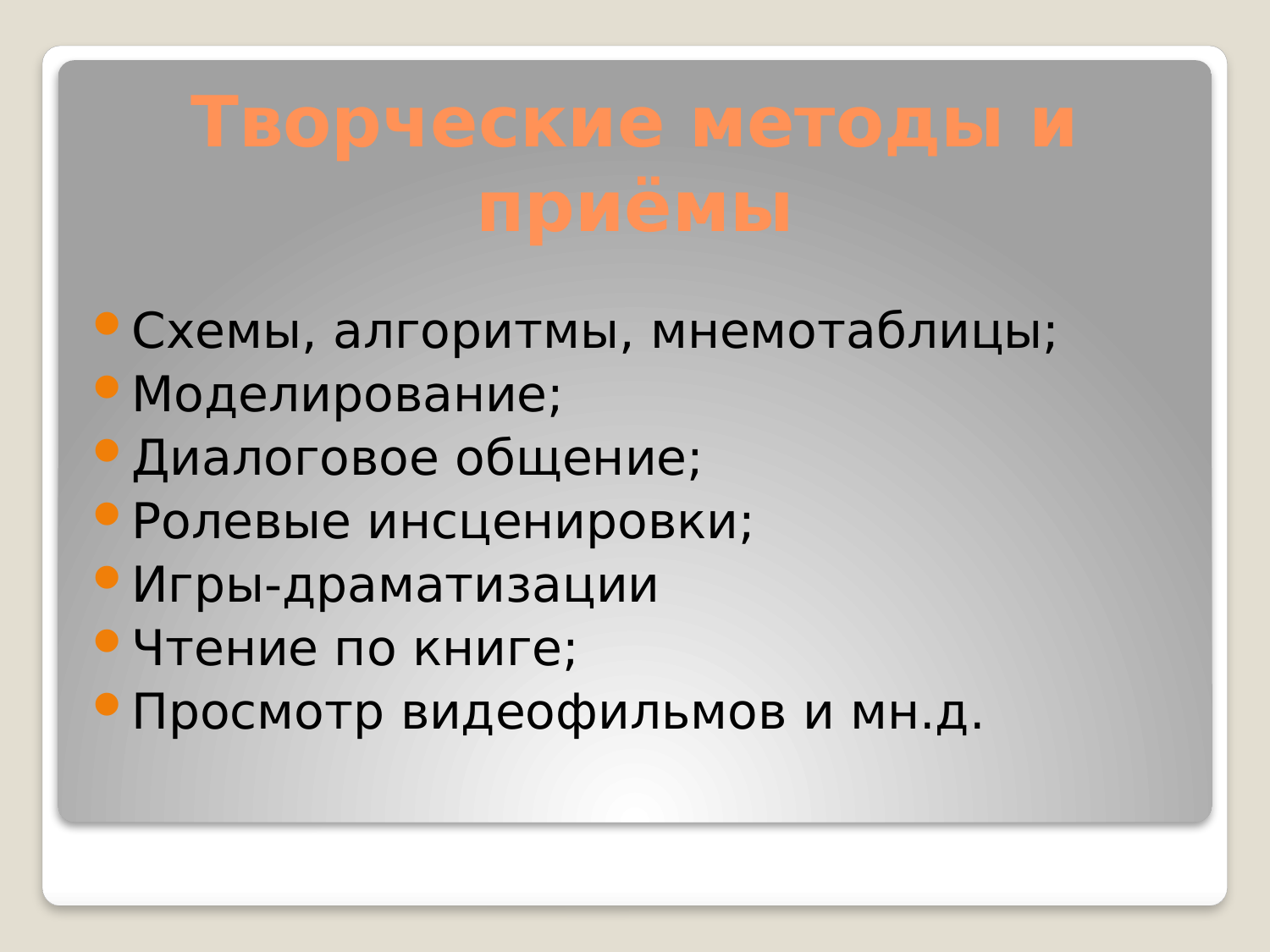

# Творческие методы и приёмы
Схемы, алгоритмы, мнемотаблицы;
Моделирование;
Диалоговое общение;
Ролевые инсценировки;
Игры-драматизации
Чтение по книге;
Просмотр видеофильмов и мн.д.